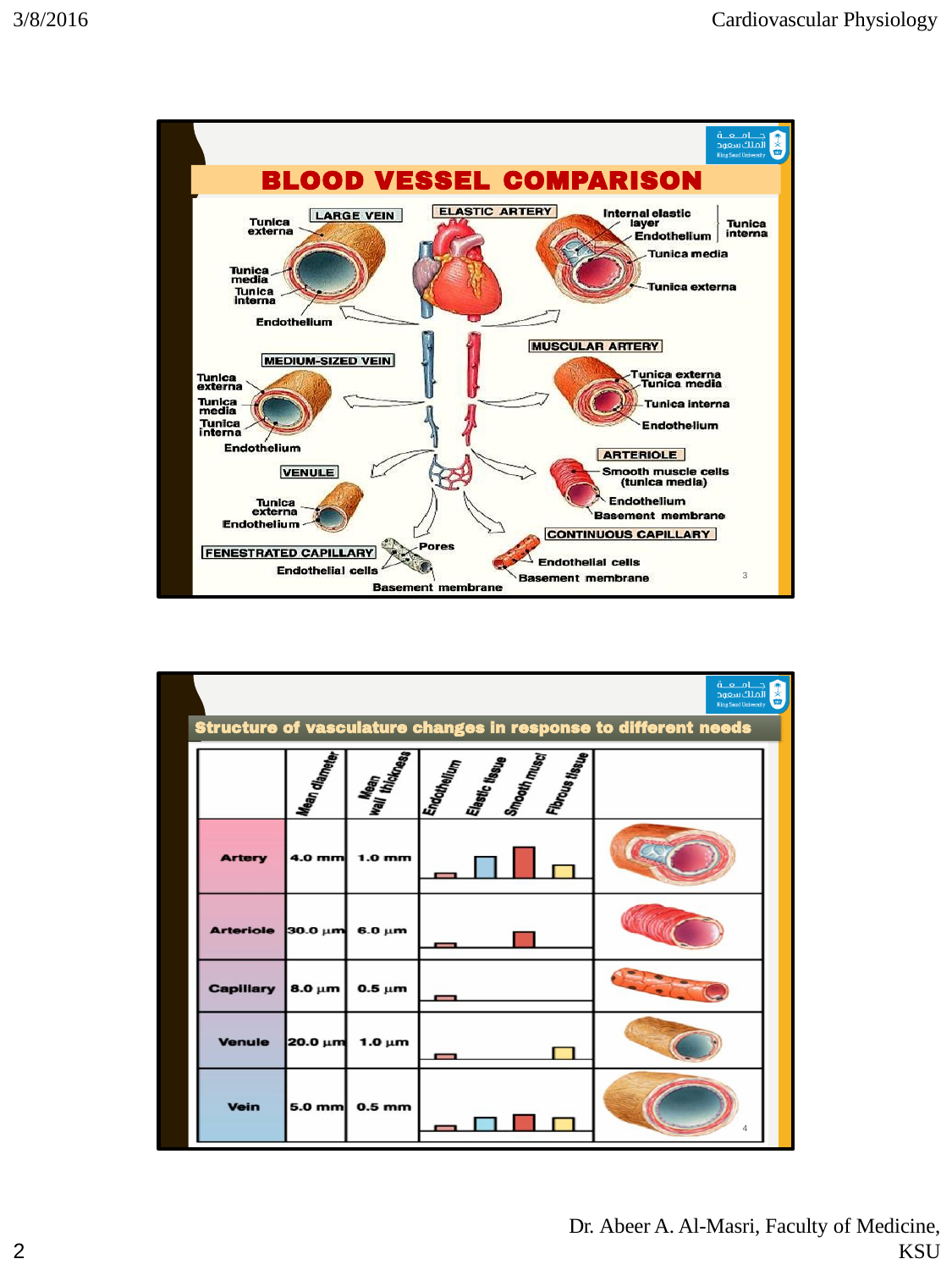

3/8/2016
Cardiovascular Physiology

BLOOD VESSEL COMPARISON

3

Structure of vasculature changes in response to different needs

4
Dr. Abeer A. Al-Masri, Faculty of Medicine,
KSU
2